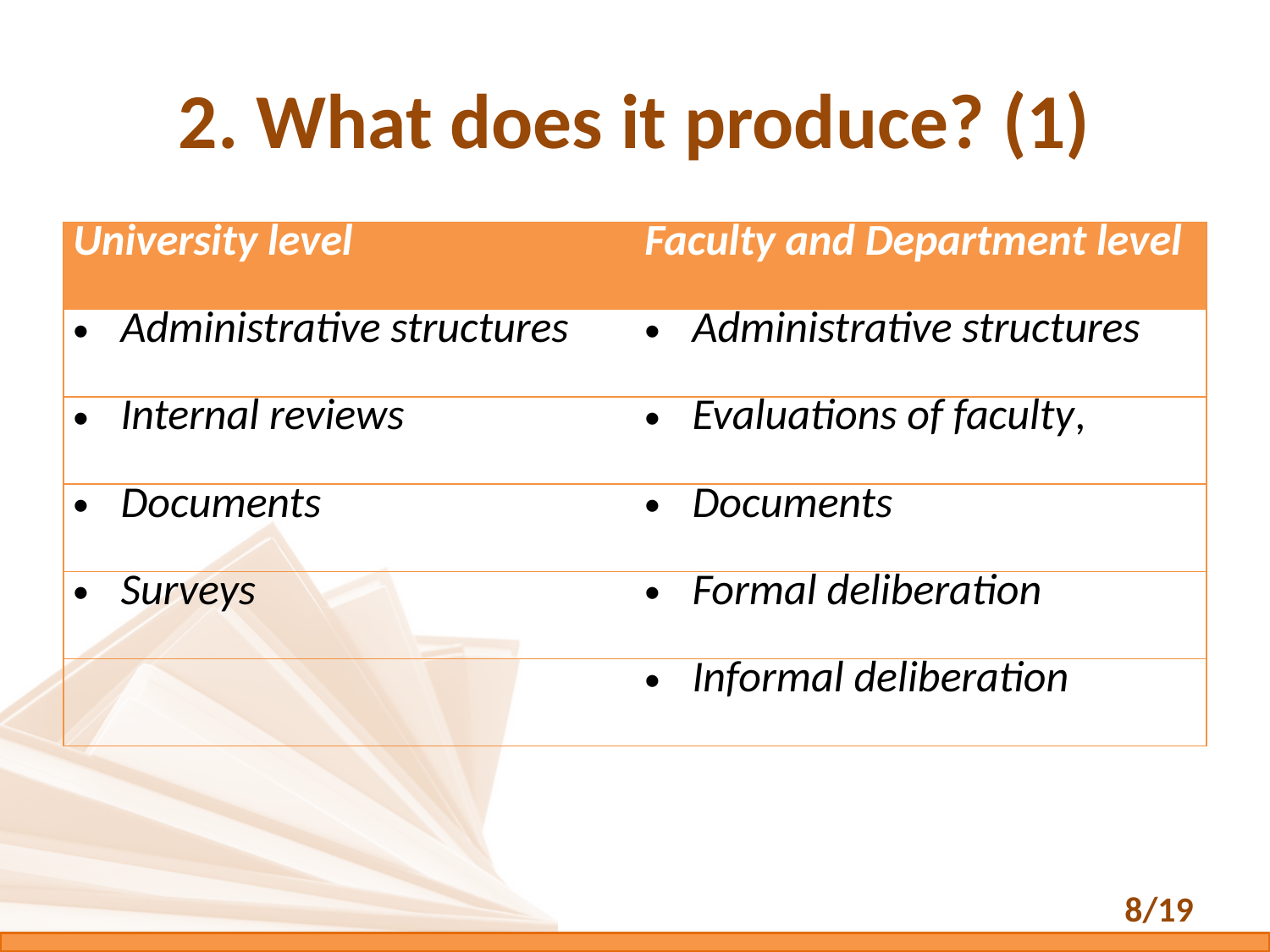

# 2. What does it produce? (1)
| University level | Faculty and Department level |
| --- | --- |
| Administrative structures | Administrative structures |
| Internal reviews | Evaluations of faculty, |
| Documents | Documents |
| Surveys | Formal deliberation |
|  | Informal deliberation |
8/19